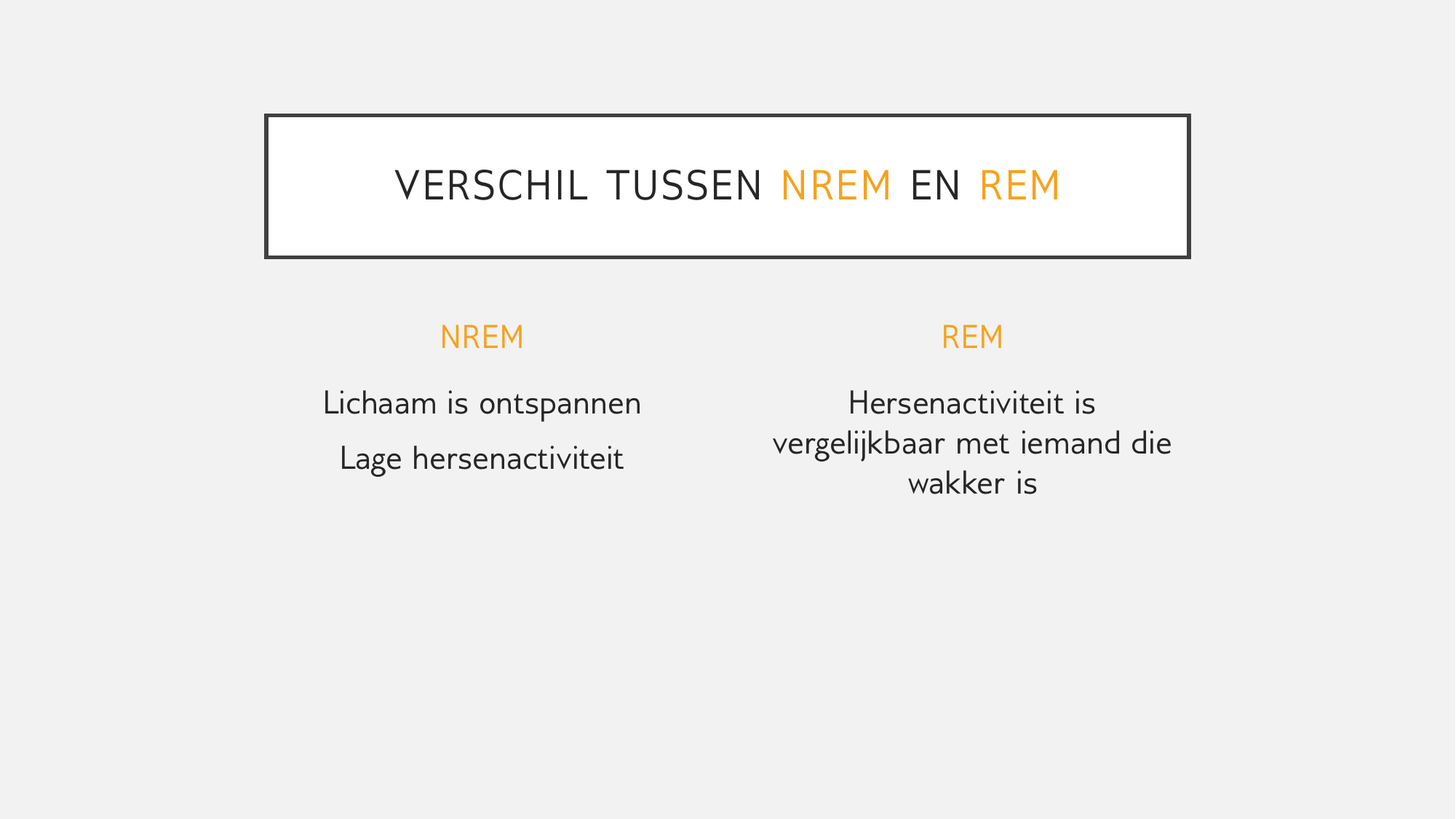

# Verschil tussen NREM en REM
NREM
REM
Lichaam is ontspannen
Lage hersenactiviteit

Hersenactiviteit is vergelijkbaar met iemand die wakker is